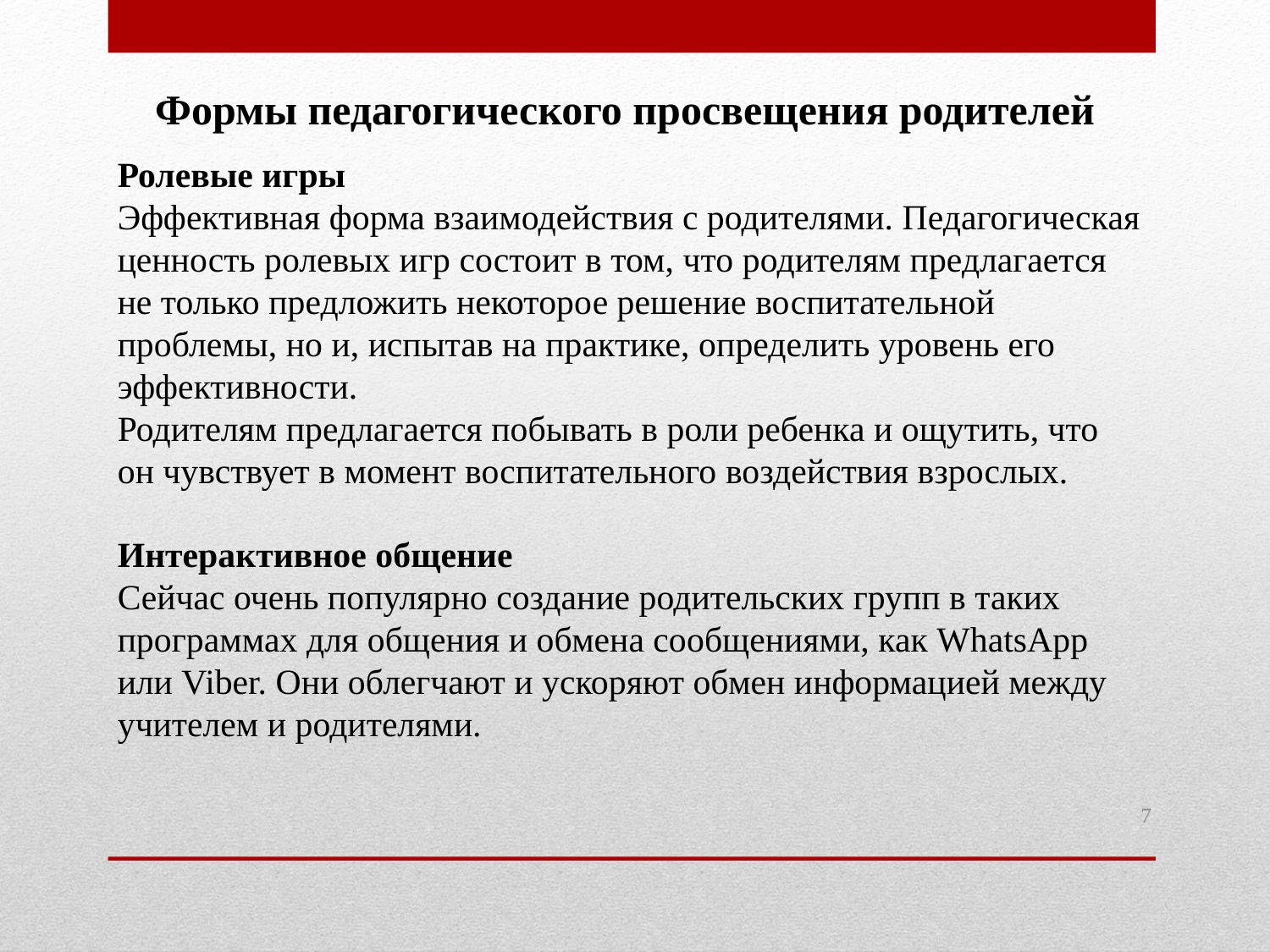

Формы педагогического просвещения родителей
Ролевые игры
Эффективная форма взаимодействия с родителями. Педагогическая ценность ролевых игр состоит в том, что родителям предлагается не только предложить некоторое решение воспитательной проблемы, но и, испытав на практике, определить уровень его эффективности.
Родителям предлагается побывать в роли ребенка и ощутить, что он чувствует в момент воспитательного воздействия взрослых.
Интерактивное общение
Сейчас очень популярно создание родительских групп в таких программах для общения и обмена сообщениями, как WhatsApp или Viber. Они облегчают и ускоряют обмен информацией между учителем и родителями.
7